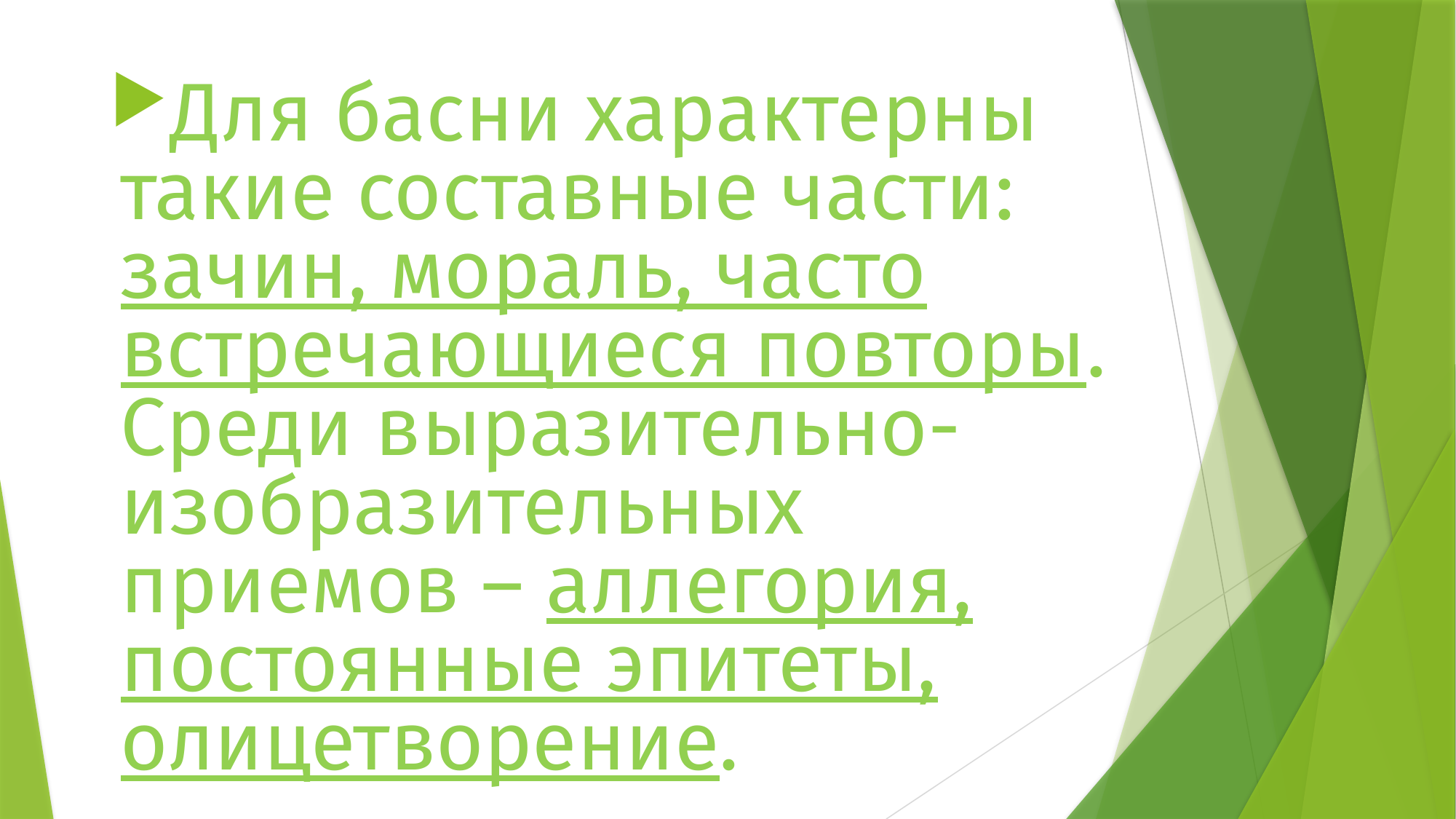

#
Для басни характерны такие составные части: зачин, мораль, часто встречающиеся повторы. Среди выразительно-изобразительных приемов – аллегория, постоянные эпитеты, олицетворение.